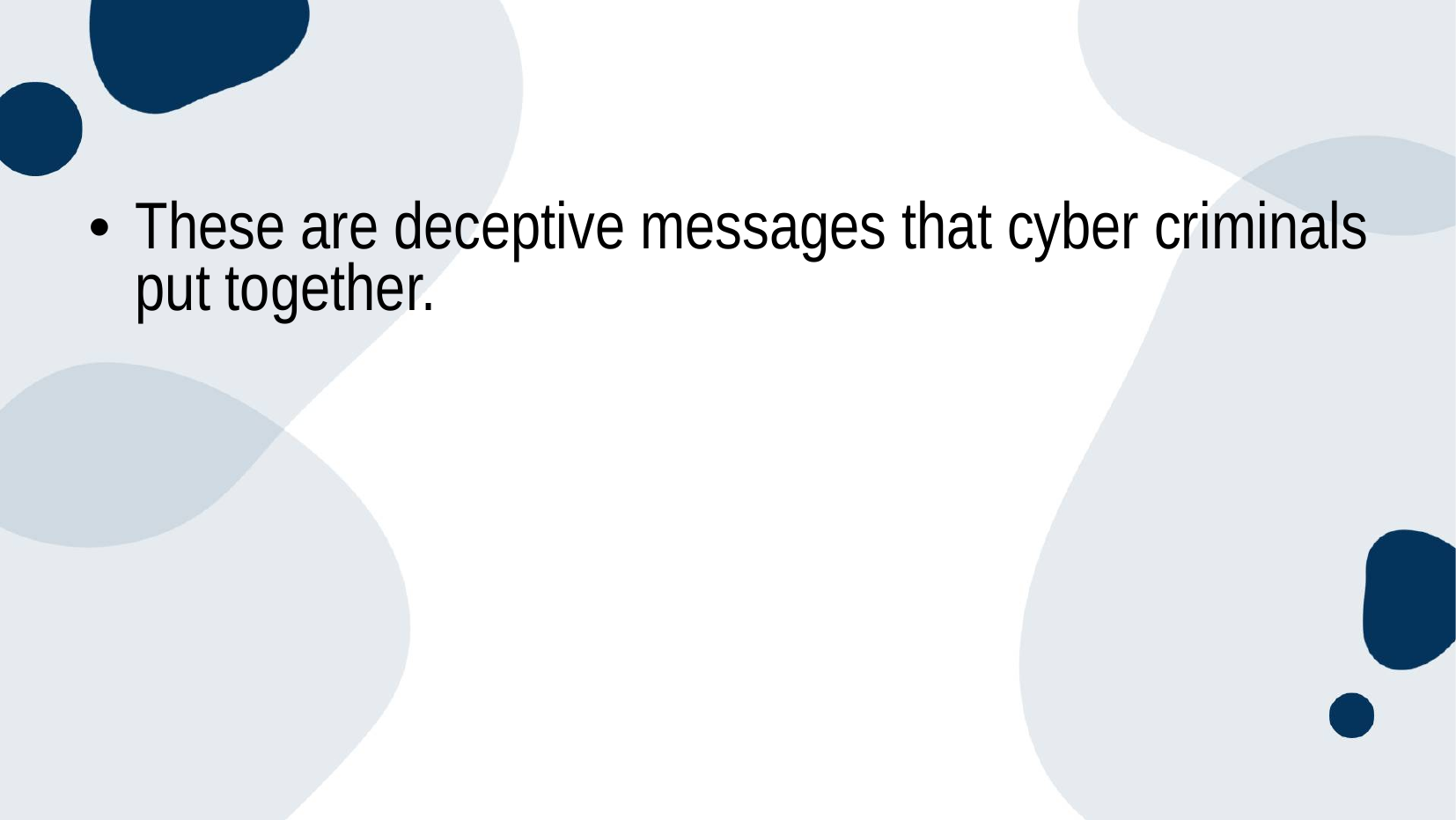

#
These are deceptive messages that cyber criminals put together.